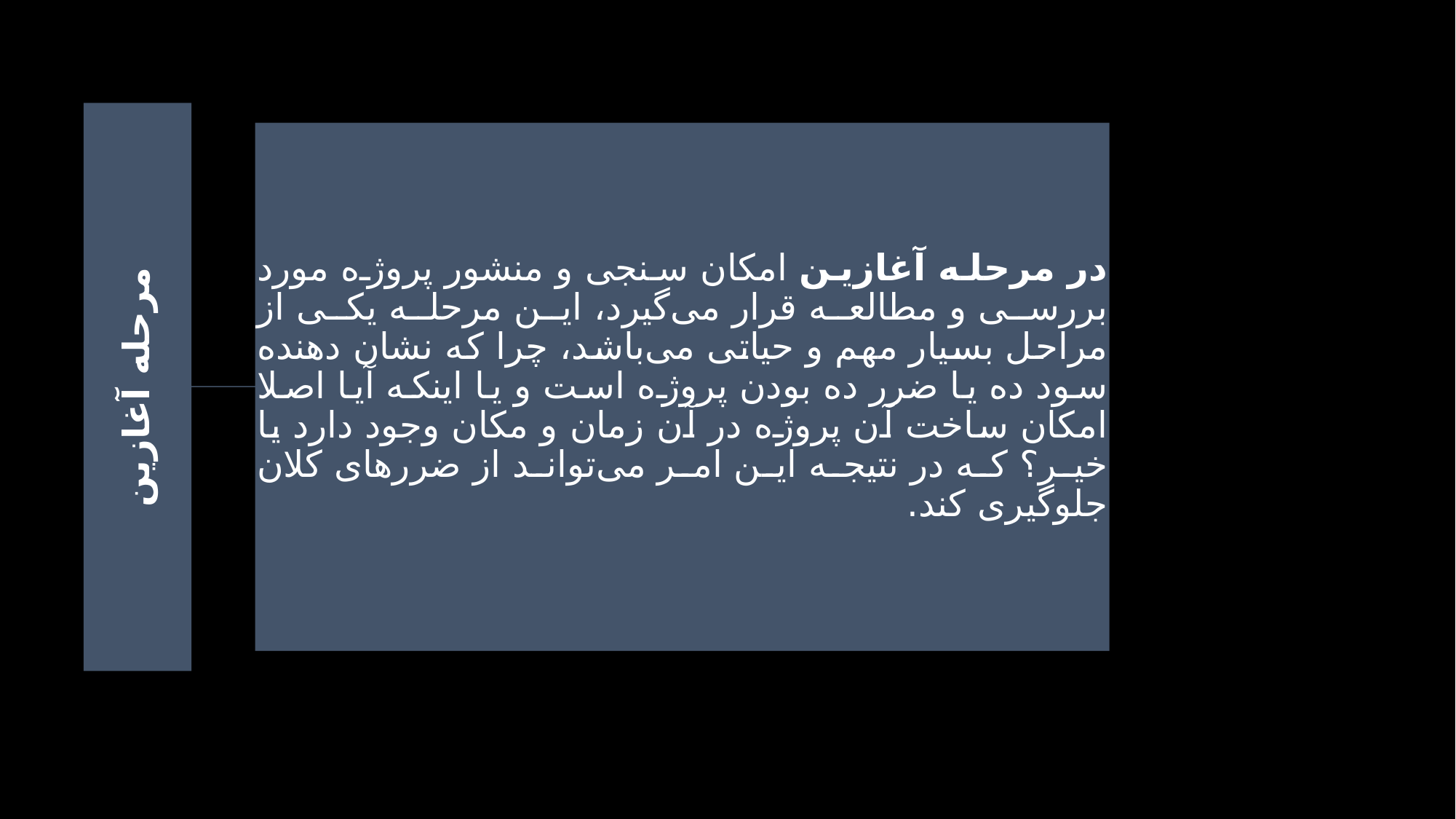

مرحله آغازین
در مرحله آغازین امکان سنجی و منشور پروژه مورد بررسی و مطالعه قرار می‌گیرد، این مرحله یکی از مراحل بسیار مهم و حیاتی می‌باشد، چرا که نشان دهنده سود ده یا ضرر ده بودن پروژه است و یا اینکه آیا اصلا امکان ساخت آن پروژه در آن زمان و مکان وجود دارد یا خیر؟ که در نتیجه این امر می‌تواند از ضررهای کلان جلوگیری کند.